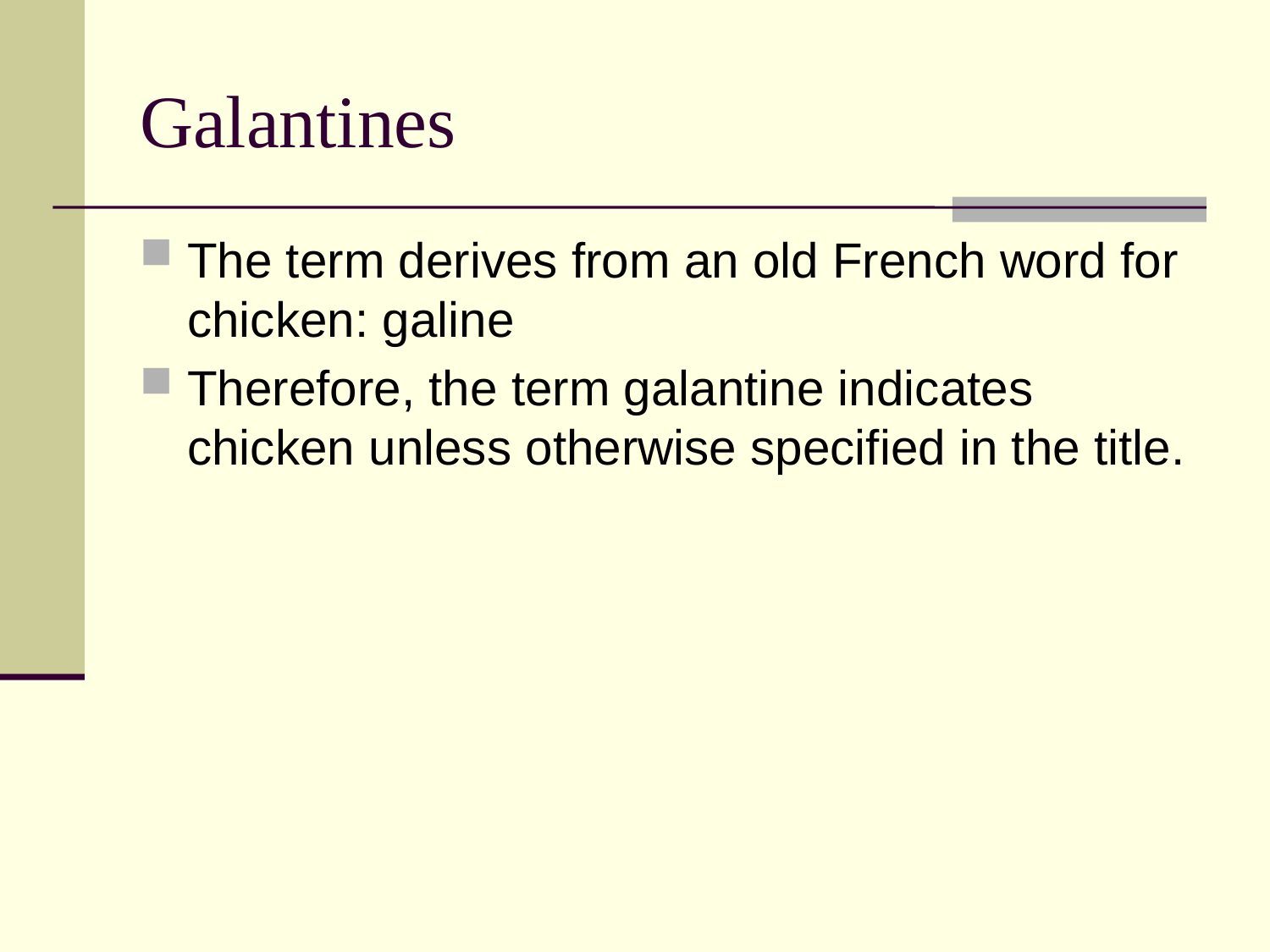

# Galantines
The term derives from an old French word for chicken: galine
Therefore, the term galantine indicates chicken unless otherwise specified in the title.